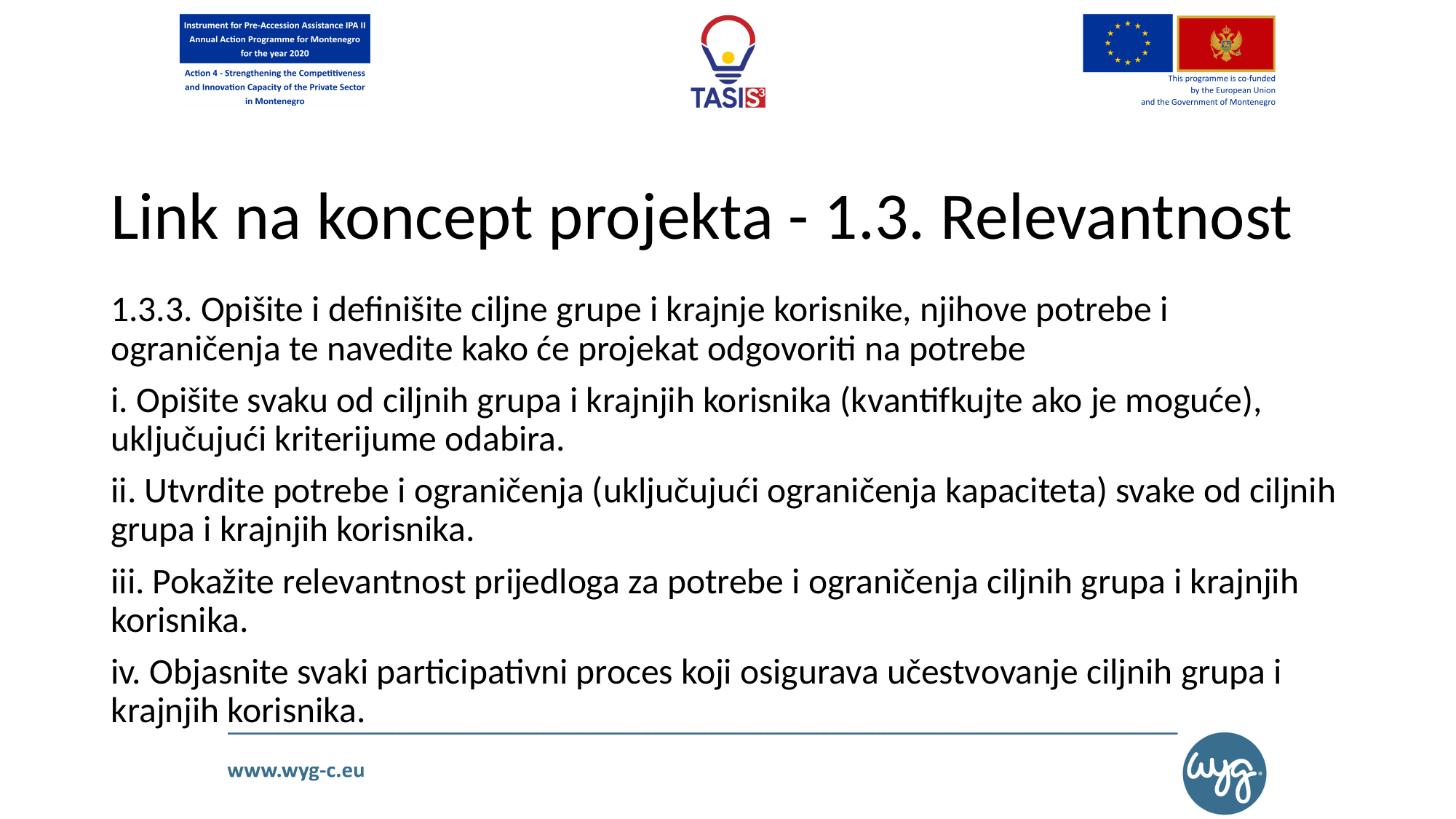

# Link na koncept projekta - 1.3. Relevantnost
1.3.3. Opišite i definišite ciljne grupe i krajnje korisnike, njihove potrebe i ograničenja te navedite kako će projekat odgovoriti na potrebe
i. Opišite svaku od ciljnih grupa i krajnjih korisnika (kvantifkujte ako je moguće), uključujući kriterijume odabira.
ii. Utvrdite potrebe i ograničenja (uključujući ograničenja kapaciteta) svake od ciljnih grupa i krajnjih korisnika.
iii. Pokažite relevantnost prijedloga za potrebe i ograničenja ciljnih grupa i krajnjih korisnika.
iv. Objasnite svaki participativni proces koji osigurava učestvovanje ciljnih grupa i krajnjih korisnika.